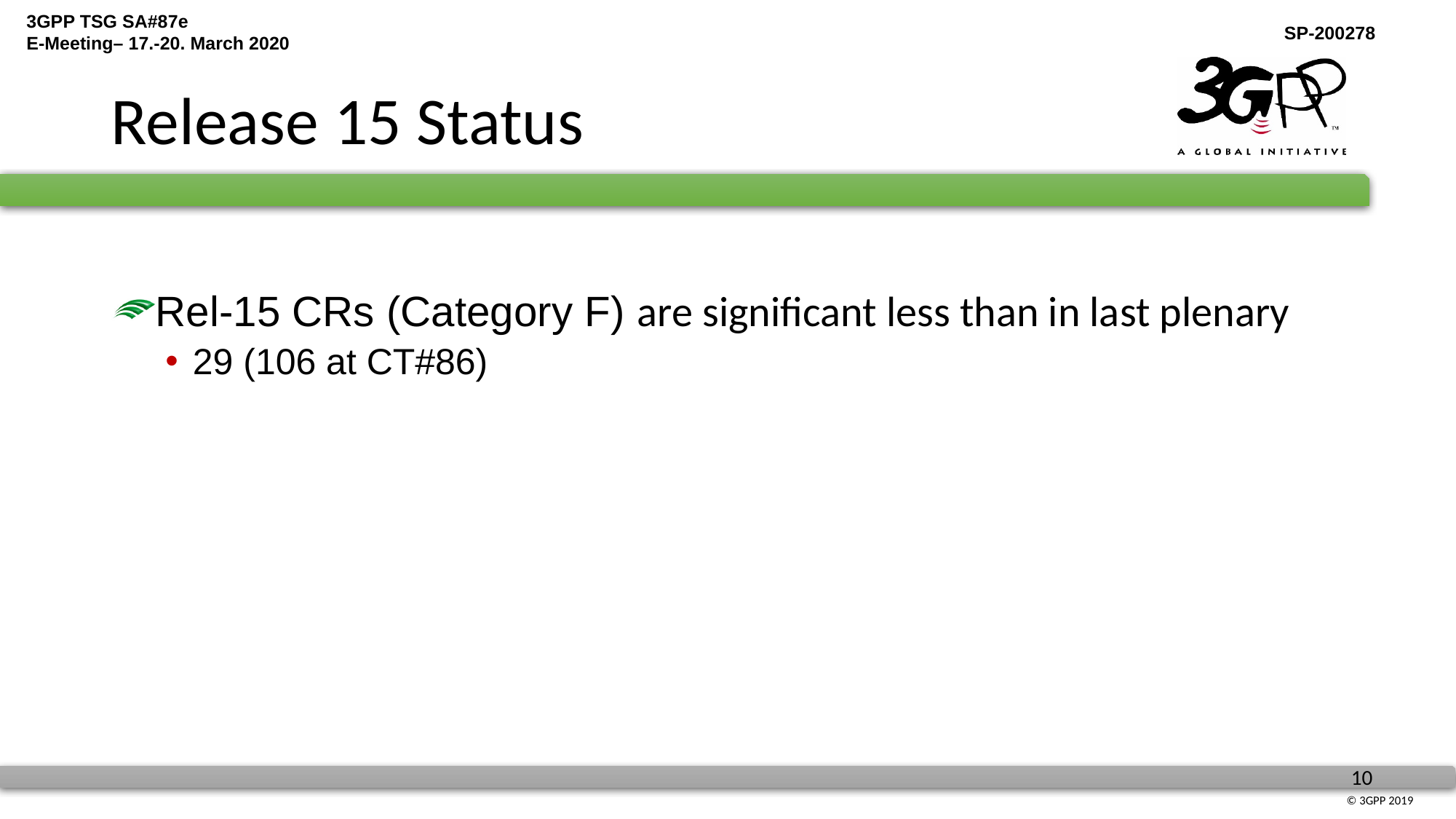

# Release 15 Status

Rel-15 CRs (Category F) are significant less than in last plenary
29 (106 at CT#86)